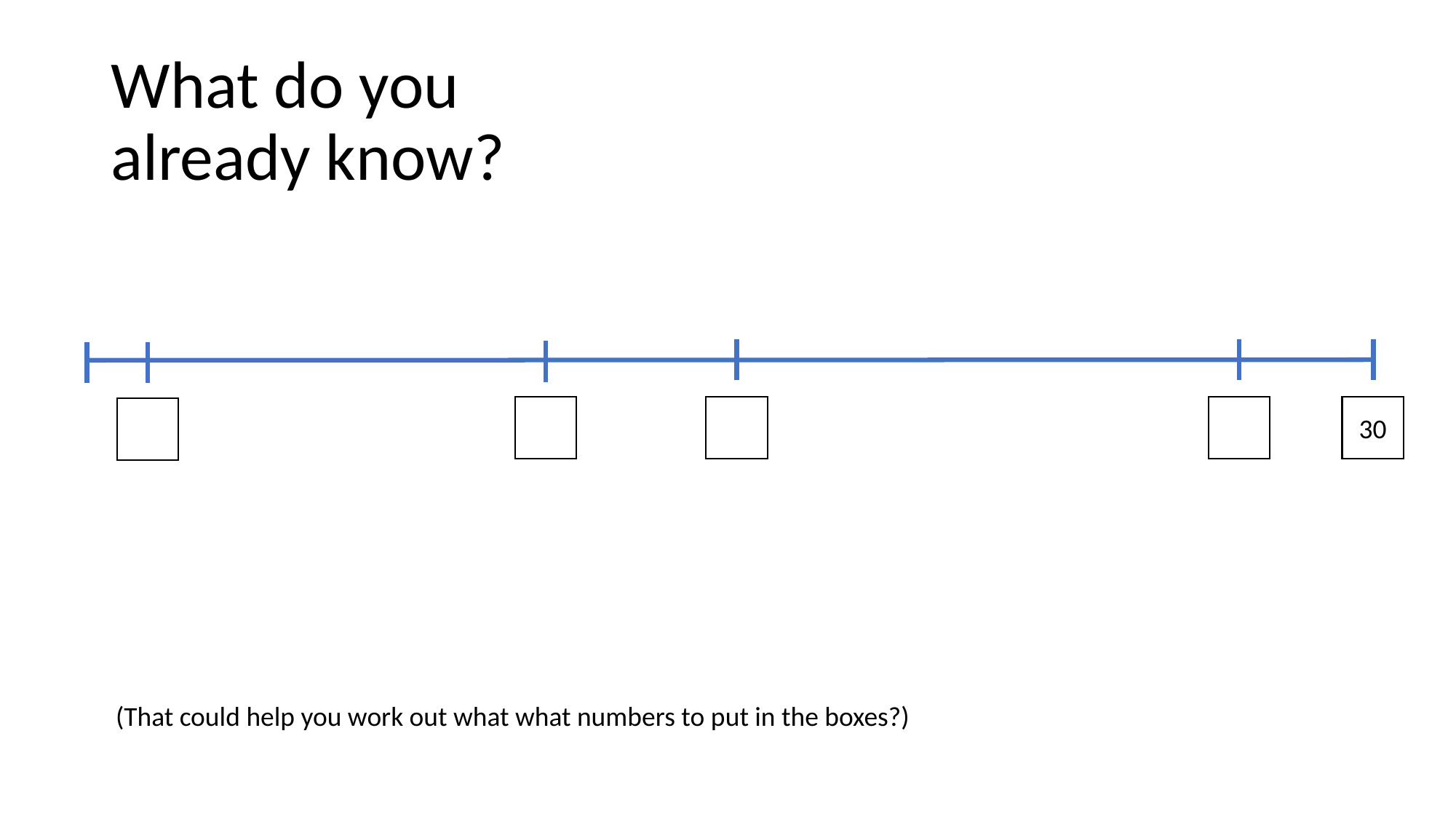

# What do you already know?

30

(That could help you work out what what numbers to put in the boxes?)